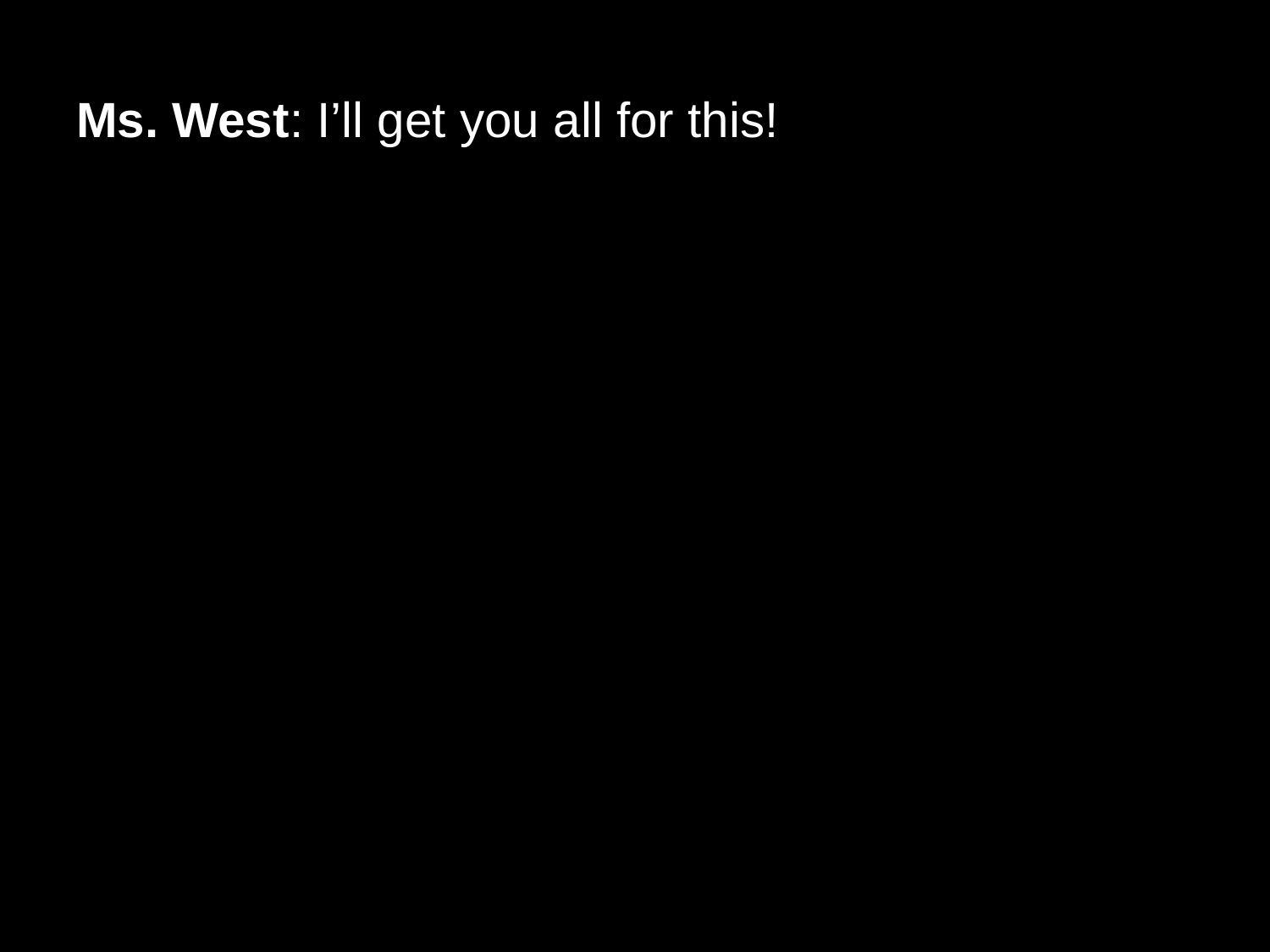

# Ms. West: I’ll get you all for this!